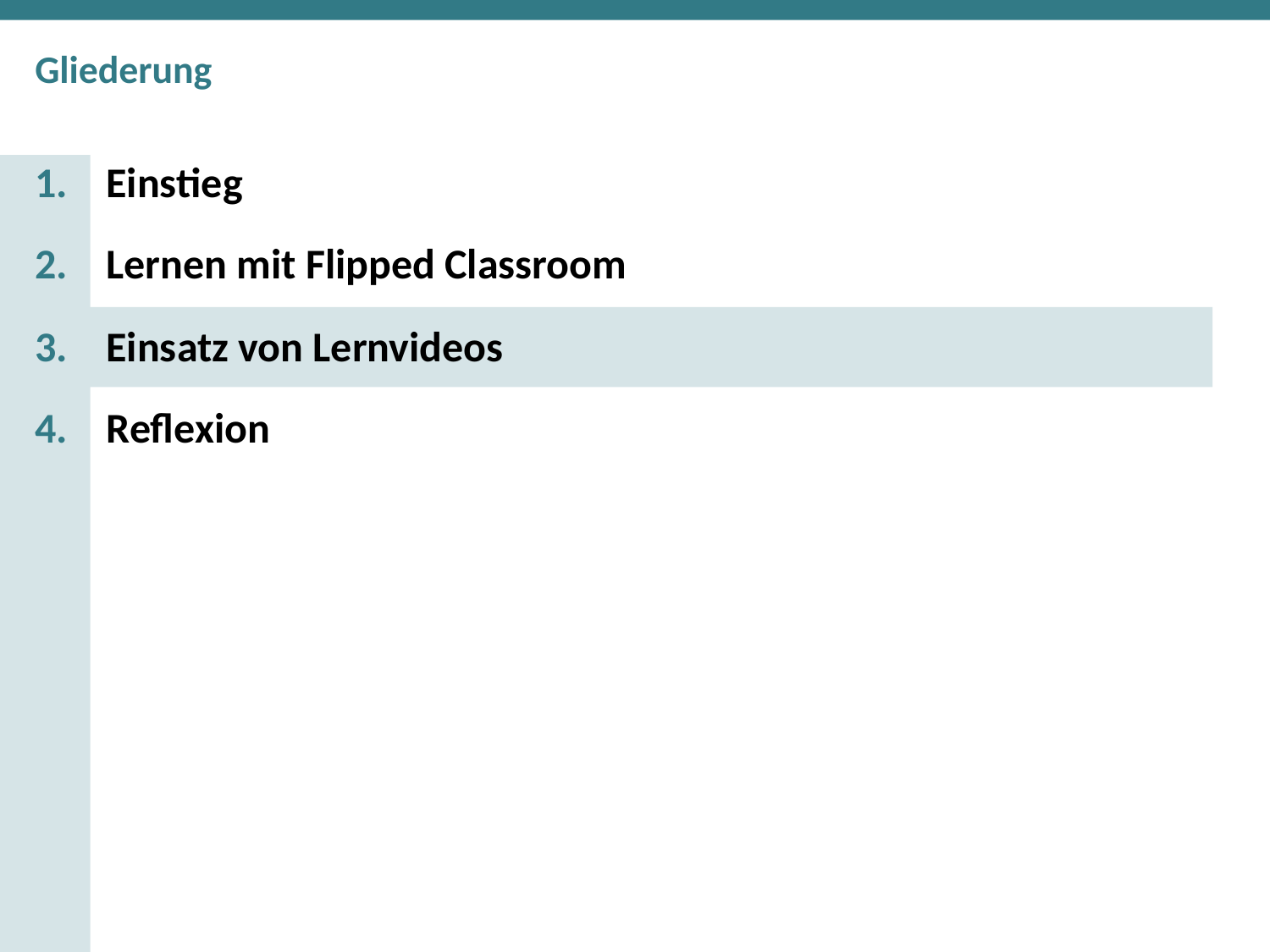

Einstieg
Lernen mit Flipped Classroom
Einsatz von Lernvideos
Reflexion